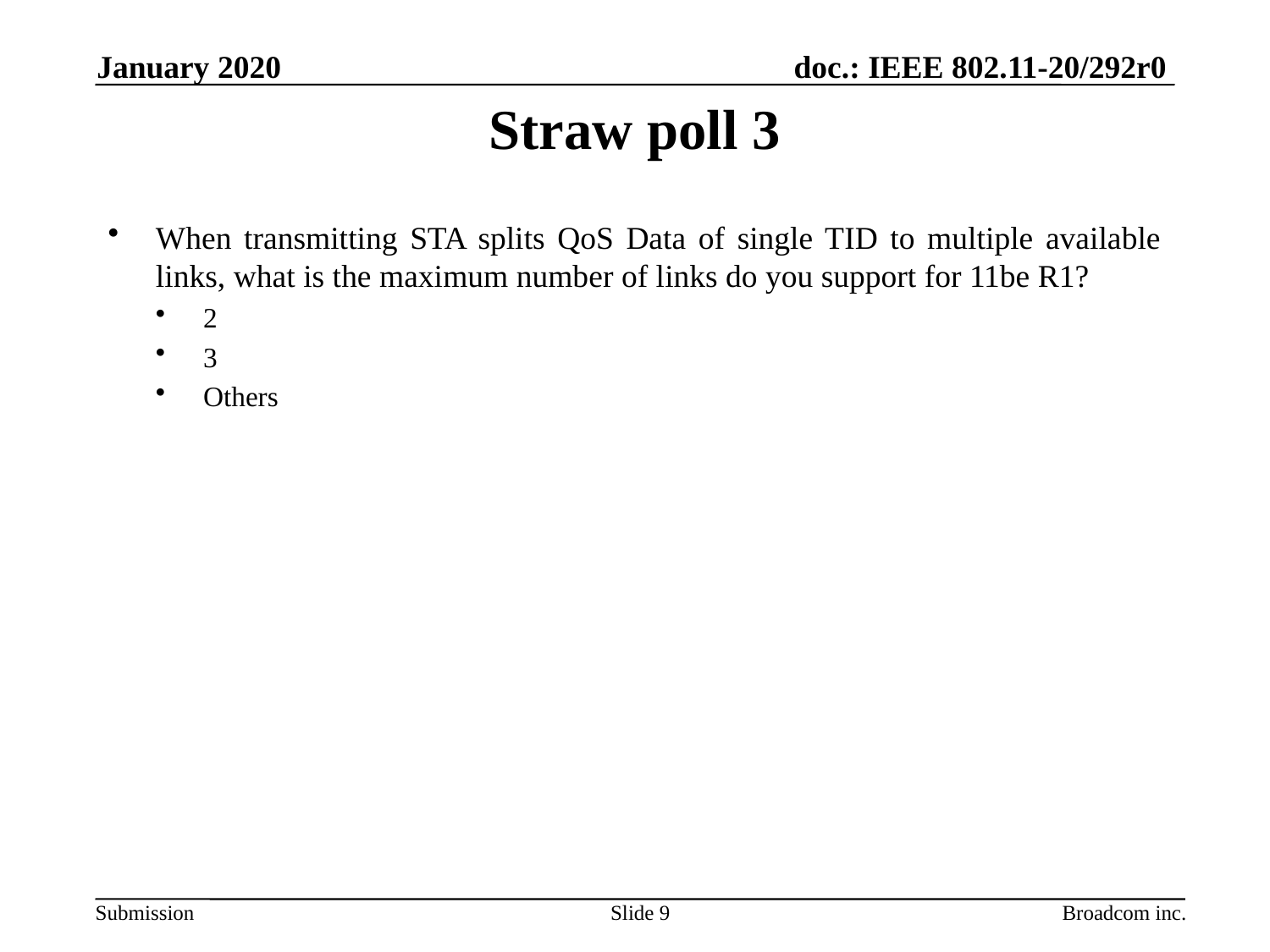

January 2020
# Straw poll 3
When transmitting STA splits QoS Data of single TID to multiple available links, what is the maximum number of links do you support for 11be R1?
2
3
Others

Slide 9
Broadcom inc.